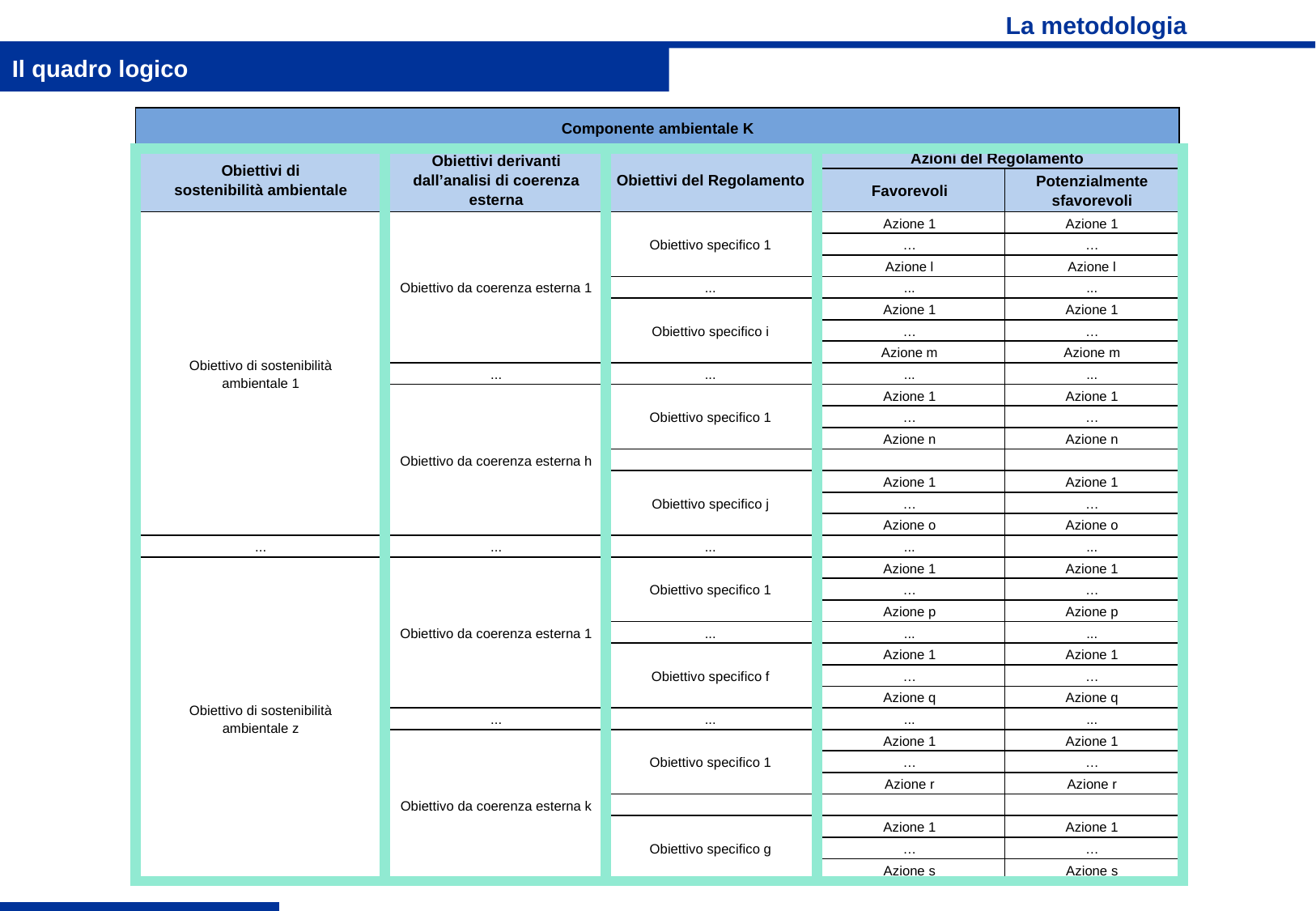

# La metodologia
Il quadro logico
| Componente ambientale K |  |  |  |  |
| --- | --- | --- | --- | --- |
| Obiettivi di sostenibilità ambientale | Obiettivi derivanti dall’analisi di coerenza esterna | Obiettivi del Regolamento | Azioni del Regolamento |  |
|  |  |  | Favorevoli | Potenzialmente sfavorevoli |
| Obiettivo di sostenibilità ambientale 1 | Obiettivo da coerenza esterna 1 | Obiettivo specifico 1 | Azione 1 | Azione 1 |
|  |  |  | … | … |
|  |  |  | Azione l | Azione l |
|  |  | ... | ... | ... |
|  |  | Obiettivo specifico i | Azione 1 | Azione 1 |
|  |  |  | … | … |
|  |  |  | Azione m | Azione m |
|  | ... | ... | ... | ... |
|  | Obiettivo da coerenza esterna h | Obiettivo specifico 1 | Azione 1 | Azione 1 |
|  |  |  | … | … |
|  |  |  | Azione n | Azione n |
|  |  |  |  |  |
|  |  | Obiettivo specifico j | Azione 1 | Azione 1 |
|  |  |  | … | … |
|  |  |  | Azione o | Azione o |
| ... | ... | ... | ... | ... |
| Obiettivo di sostenibilità ambientale z | Obiettivo da coerenza esterna 1 | Obiettivo specifico 1 | Azione 1 | Azione 1 |
|  |  |  | … | … |
|  |  |  | Azione p | Azione p |
|  |  | ... | ... | ... |
|  |  | Obiettivo specifico f | Azione 1 | Azione 1 |
|  |  |  | … | … |
|  |  |  | Azione q | Azione q |
|  | ... | ... | ... | ... |
|  | Obiettivo da coerenza esterna k | Obiettivo specifico 1 | Azione 1 | Azione 1 |
|  |  |  | … | … |
|  |  |  | Azione r | Azione r |
|  |  |  |  |  |
|  |  | Obiettivo specifico g | Azione 1 | Azione 1 |
|  |  |  | … | … |
|  |  |  | Azione s | Azione s |